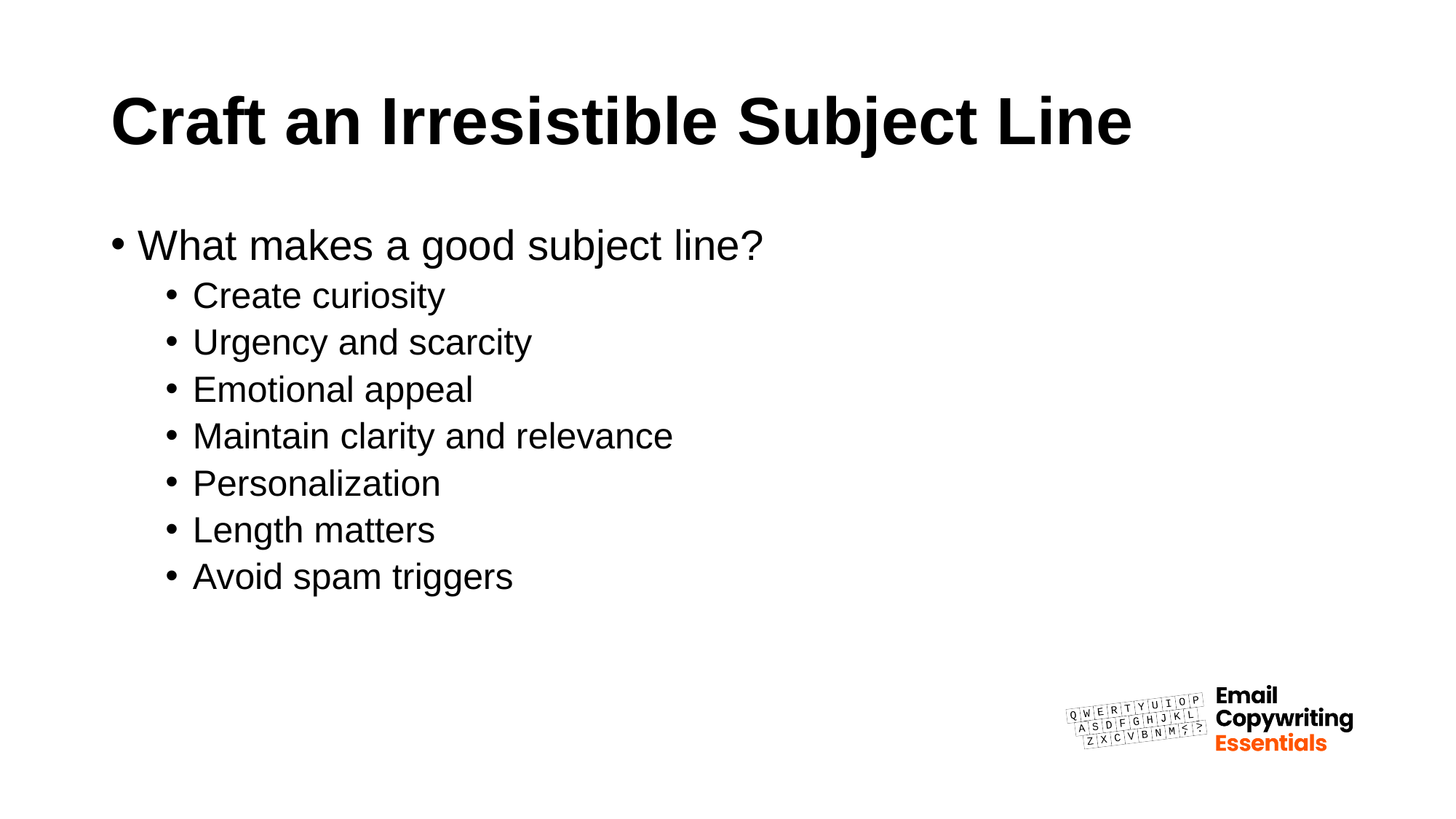

# Craft an Irresistible Subject Line
What makes a good subject line?
Create curiosity
Urgency and scarcity
Emotional appeal
Maintain clarity and relevance
Personalization
Length matters
Avoid spam triggers